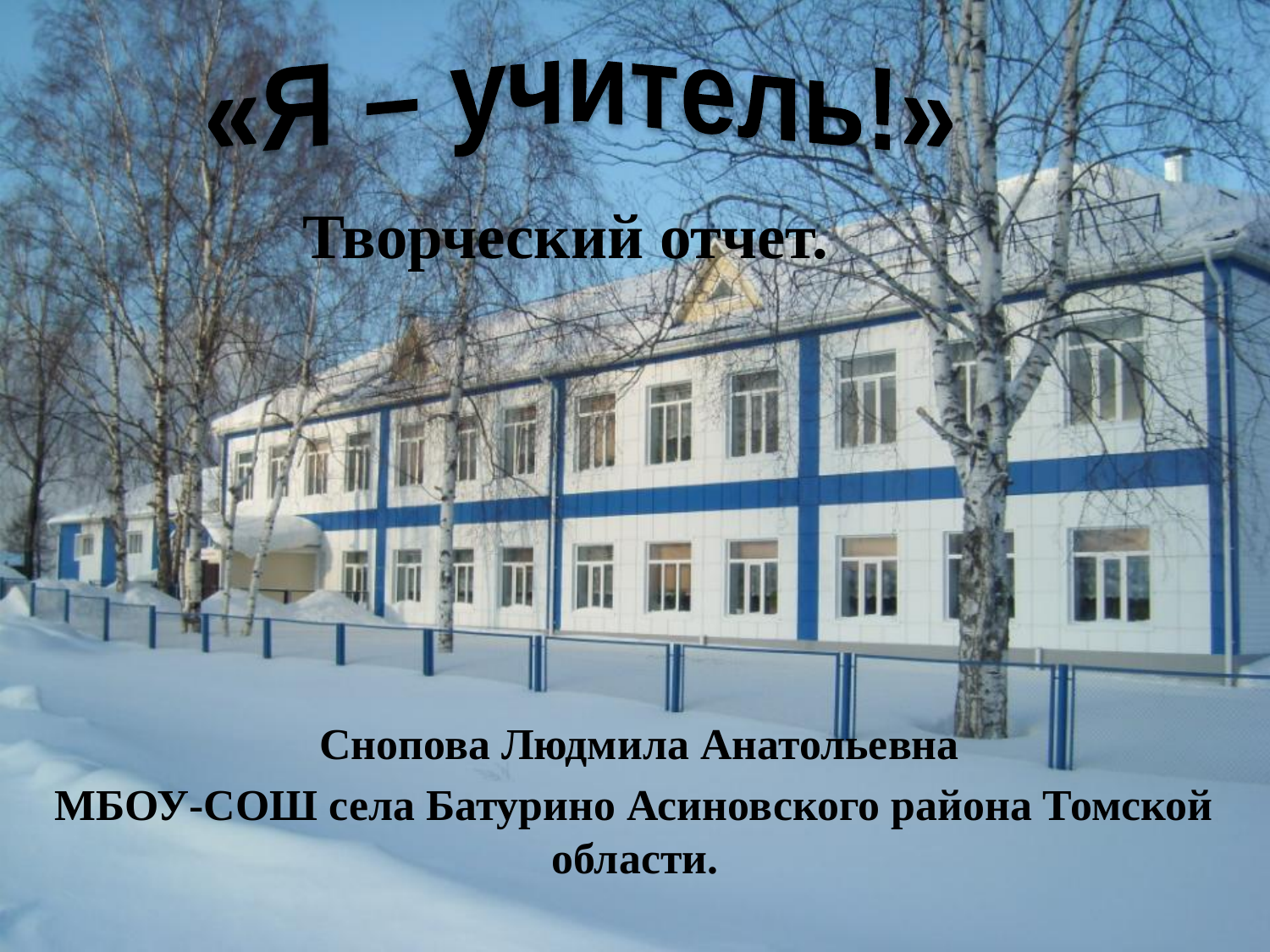

«Я – учитель!»
Творческий отчет.
 Снопова Людмила Анатольевна
МБОУ-СОШ села Батурино Асиновского района Томской области.